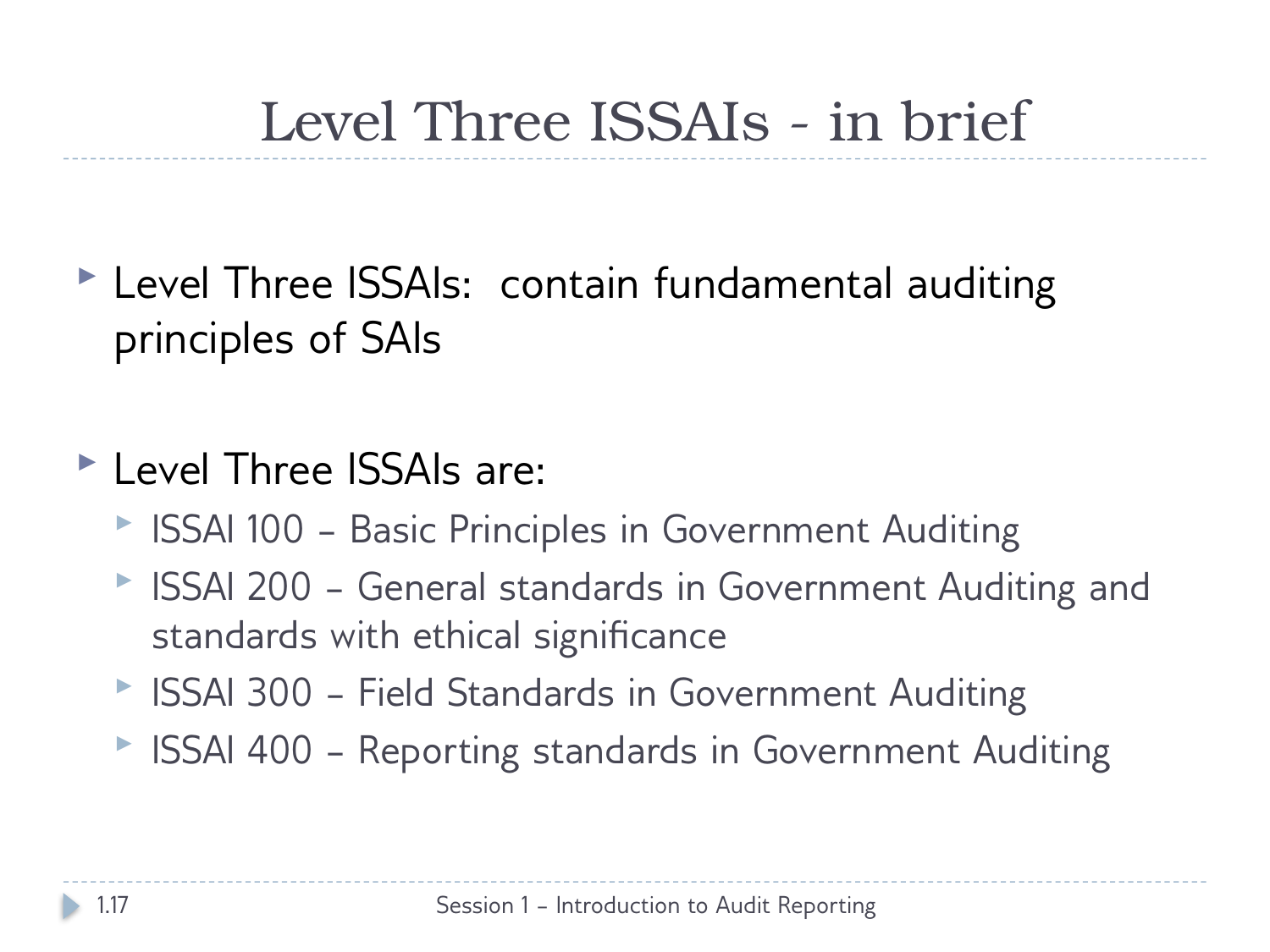

# Level Three ISSAIs - in brief
Level Three ISSAIs:  contain fundamental auditing principles of SAIs

Level Three ISSAIs are:
ISSAI 100 – Basic Principles in Government Auditing
ISSAI 200 – General standards in Government Auditing and standards with ethical significance
ISSAI 300 – Field Standards in Government Auditing
ISSAI 400 – Reporting standards in Government Auditing

1.17
Session 1 – Introduction to Audit Reporting